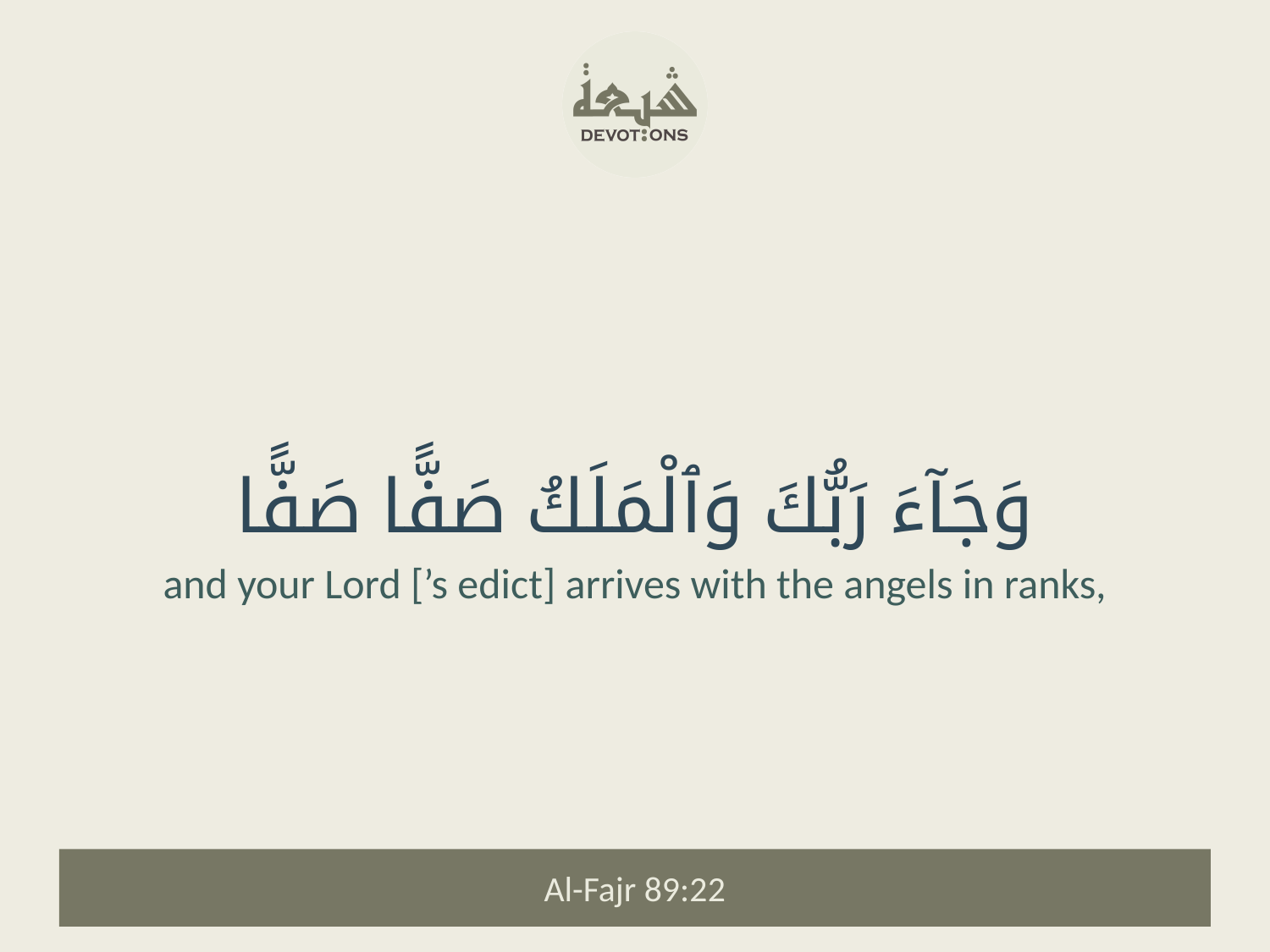

وَجَآءَ رَبُّكَ وَٱلْمَلَكُ صَفًّا صَفًّا
and your Lord [’s edict] arrives with the angels in ranks,
Al-Fajr 89:22